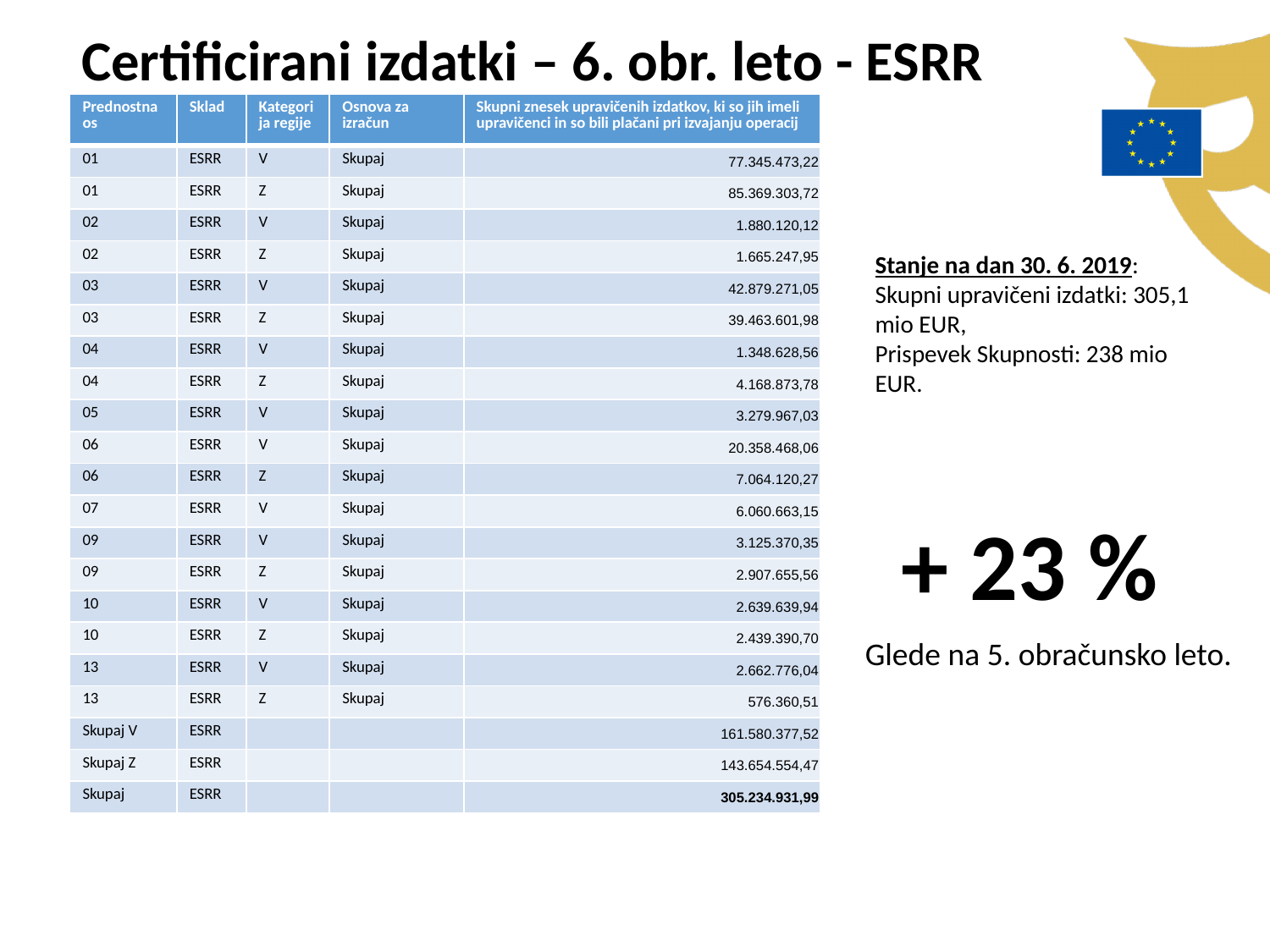

Certificirani izdatki – 6. obr. leto - ESRR
| Prednostna os | Sklad | Kategorija regije | Osnova za izračun | Skupni znesek upravičenih izdatkov, ki so jih imeli upravičenci in so bili plačani pri izvajanju operacij |
| --- | --- | --- | --- | --- |
| 01 | ESRR | V | Skupaj | 77.345.473,22 |
| 01 | ESRR | Z | Skupaj | 85.369.303,72 |
| 02 | ESRR | V | Skupaj | 1.880.120,12 |
| 02 | ESRR | Z | Skupaj | 1.665.247,95 |
| 03 | ESRR | V | Skupaj | 42.879.271,05 |
| 03 | ESRR | Z | Skupaj | 39.463.601,98 |
| 04 | ESRR | V | Skupaj | 1.348.628,56 |
| 04 | ESRR | Z | Skupaj | 4.168.873,78 |
| 05 | ESRR | V | Skupaj | 3.279.967,03 |
| 06 | ESRR | V | Skupaj | 20.358.468,06 |
| 06 | ESRR | Z | Skupaj | 7.064.120,27 |
| 07 | ESRR | V | Skupaj | 6.060.663,15 |
| 09 | ESRR | V | Skupaj | 3.125.370,35 |
| 09 | ESRR | Z | Skupaj | 2.907.655,56 |
| 10 | ESRR | V | Skupaj | 2.639.639,94 |
| 10 | ESRR | Z | Skupaj | 2.439.390,70 |
| 13 | ESRR | V | Skupaj | 2.662.776,04 |
| 13 | ESRR | Z | Skupaj | 576.360,51 |
| Skupaj V | ESRR |  |  | 161.580.377,52 |
| Skupaj Z | ESRR |  |  | 143.654.554,47 |
| Skupaj | ESRR |  |  | 305.234.931,99 |
Stanje na dan 30. 6. 2019:
Skupni upravičeni izdatki: 305,1 mio EUR,
Prispevek Skupnosti: 238 mio EUR.

+ 23 %
Glede na 5. obračunsko leto.